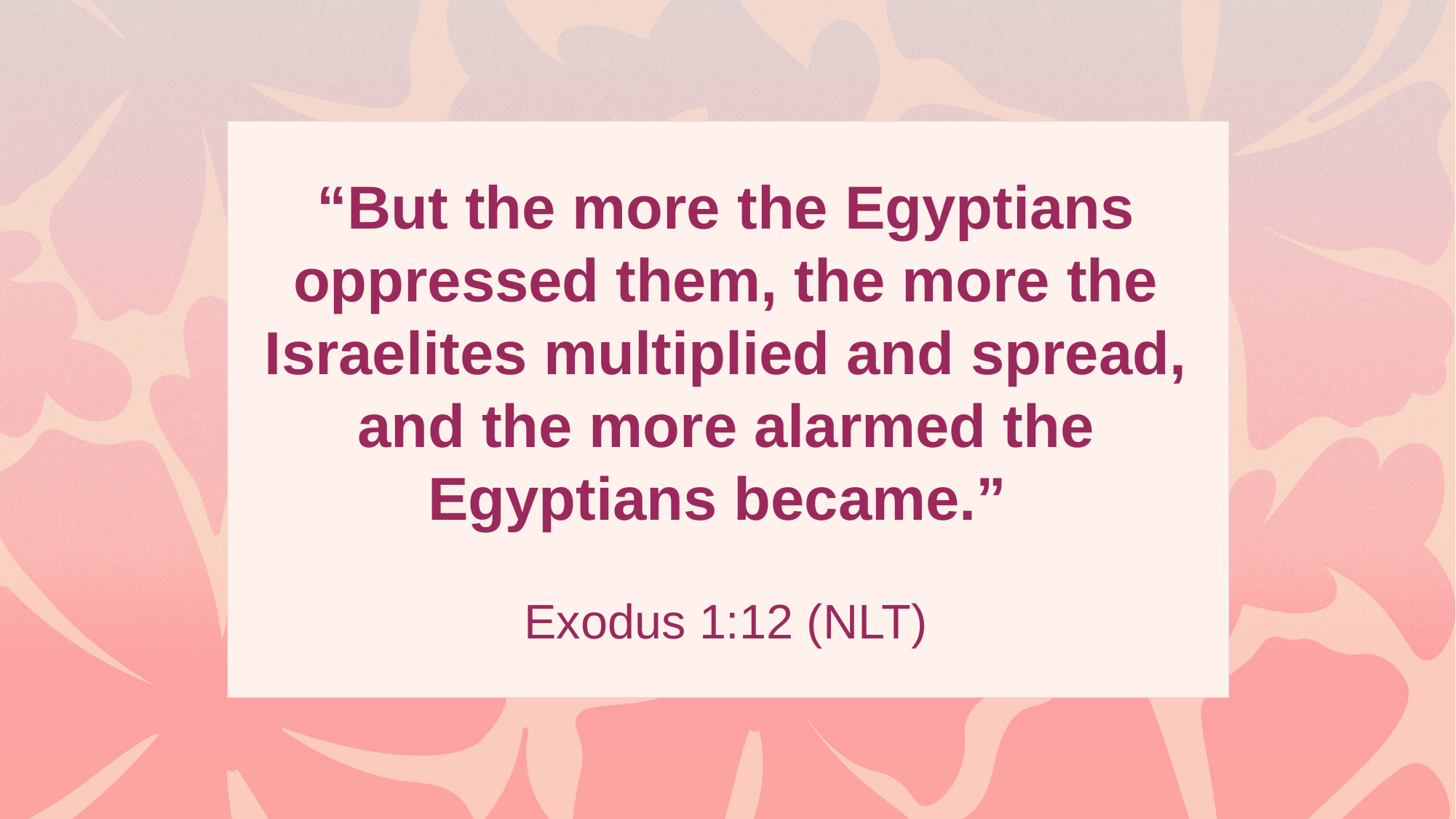

# “But the more the Egyptians oppressed them, the more the Israelites multiplied and spread, and the more alarmed the Egyptians became.” Exodus 1:12 (NLT)